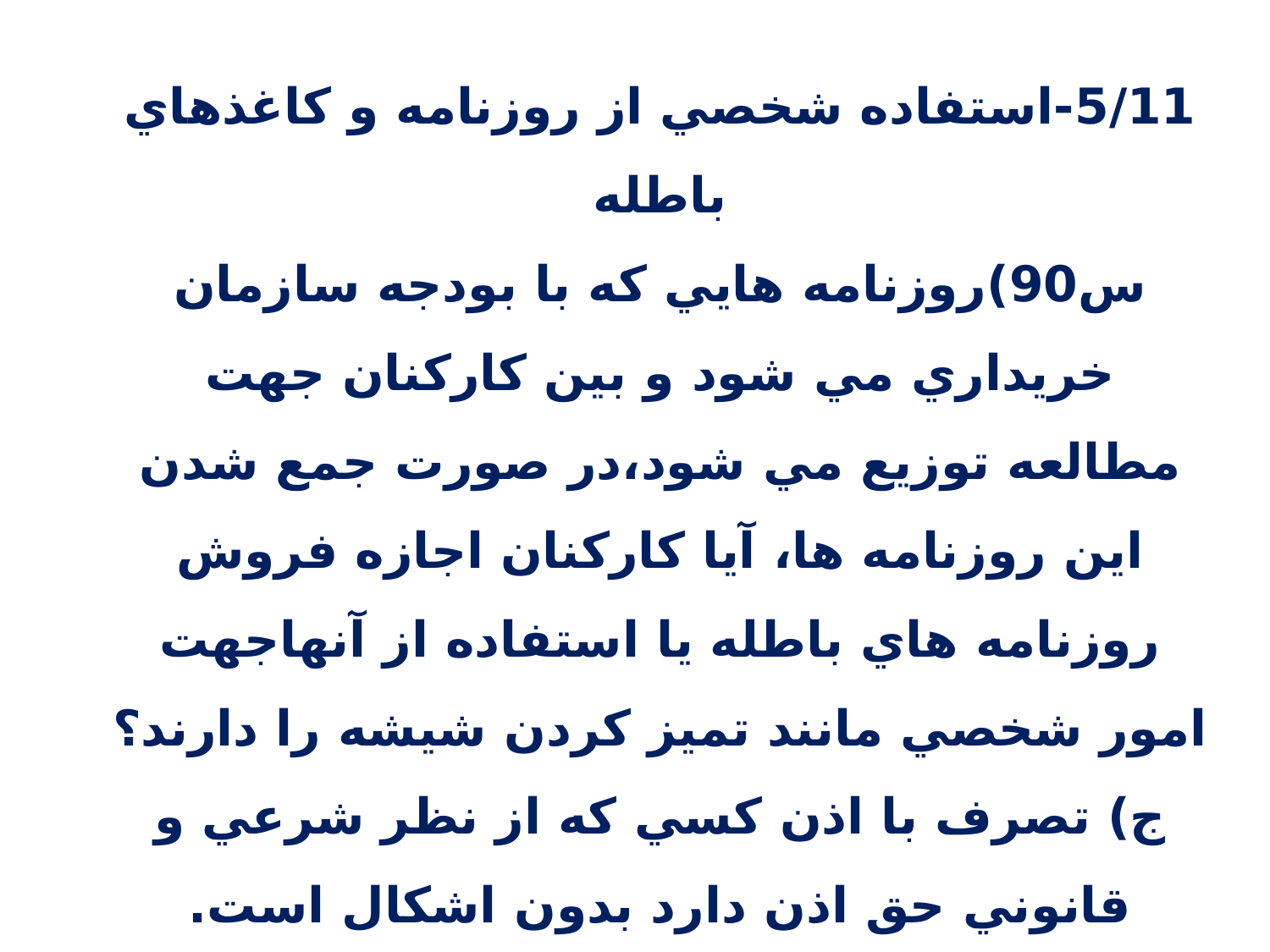

5/11-استفاده شخصي از روزنامه و كاغذهاي باطله
س90)روزنامه هايي كه با بودجه سازمان خريداري مي شود و بين كاركنان جهت مطالعه توزيع مي شود،در صورت جمع شدن اين روزنامه ها، آيا كاركنان اجازه فروش روزنامه هاي باطله يا استفاده از آنهاجهت امور شخصي مانند تميز كردن شيشه را دارند؟
ج) تصرف با اذن كسي كه از نظر شرعي و قانوني حق اذن دارد بدون اشكال است. اجوبه، س 1956